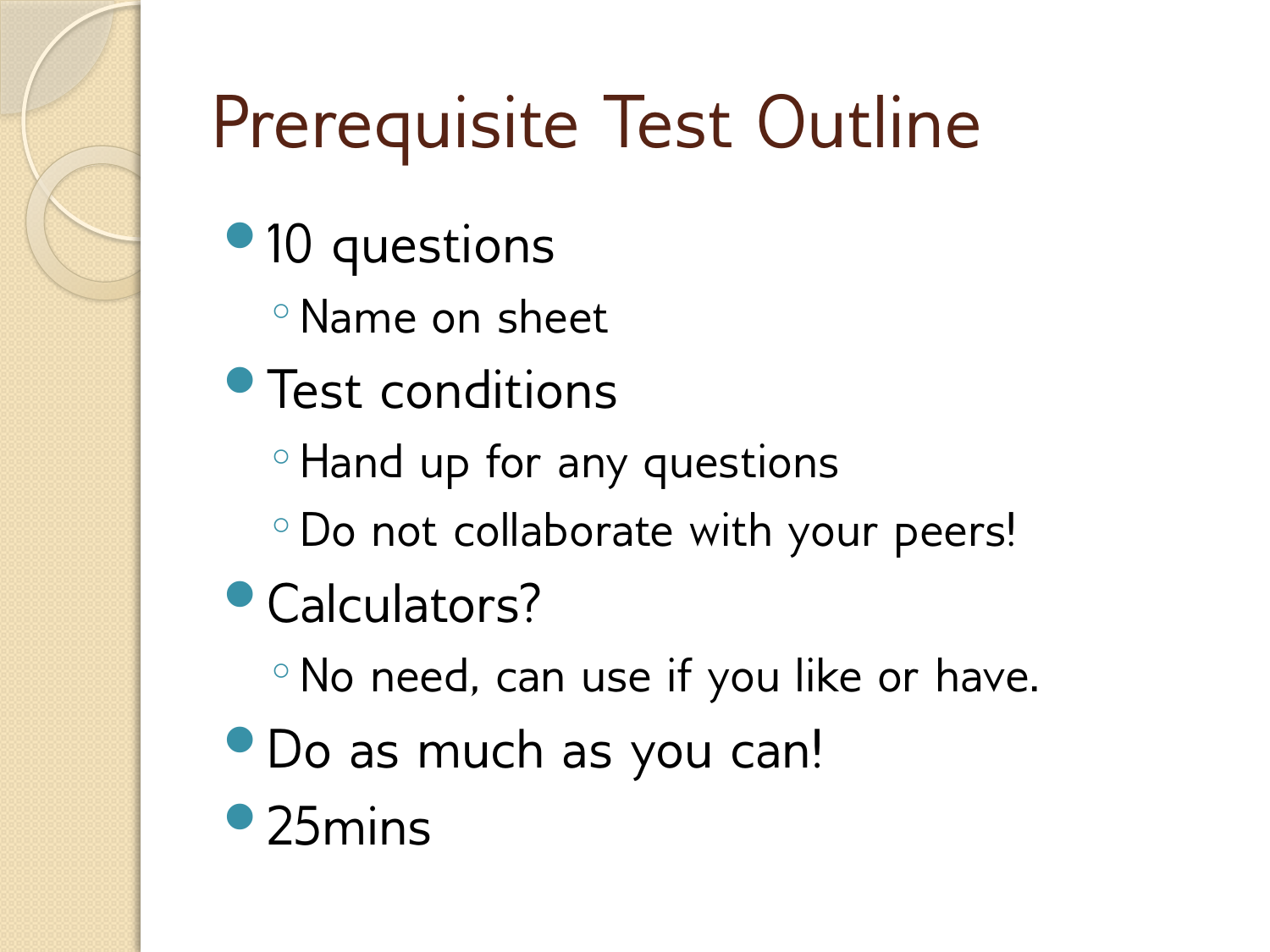

# Prerequisite Test Outline
10 questions
Name on sheet
Test conditions
Hand up for any questions
Do not collaborate with your peers!
Calculators?
No need, can use if you like or have.
Do as much as you can!
25mins